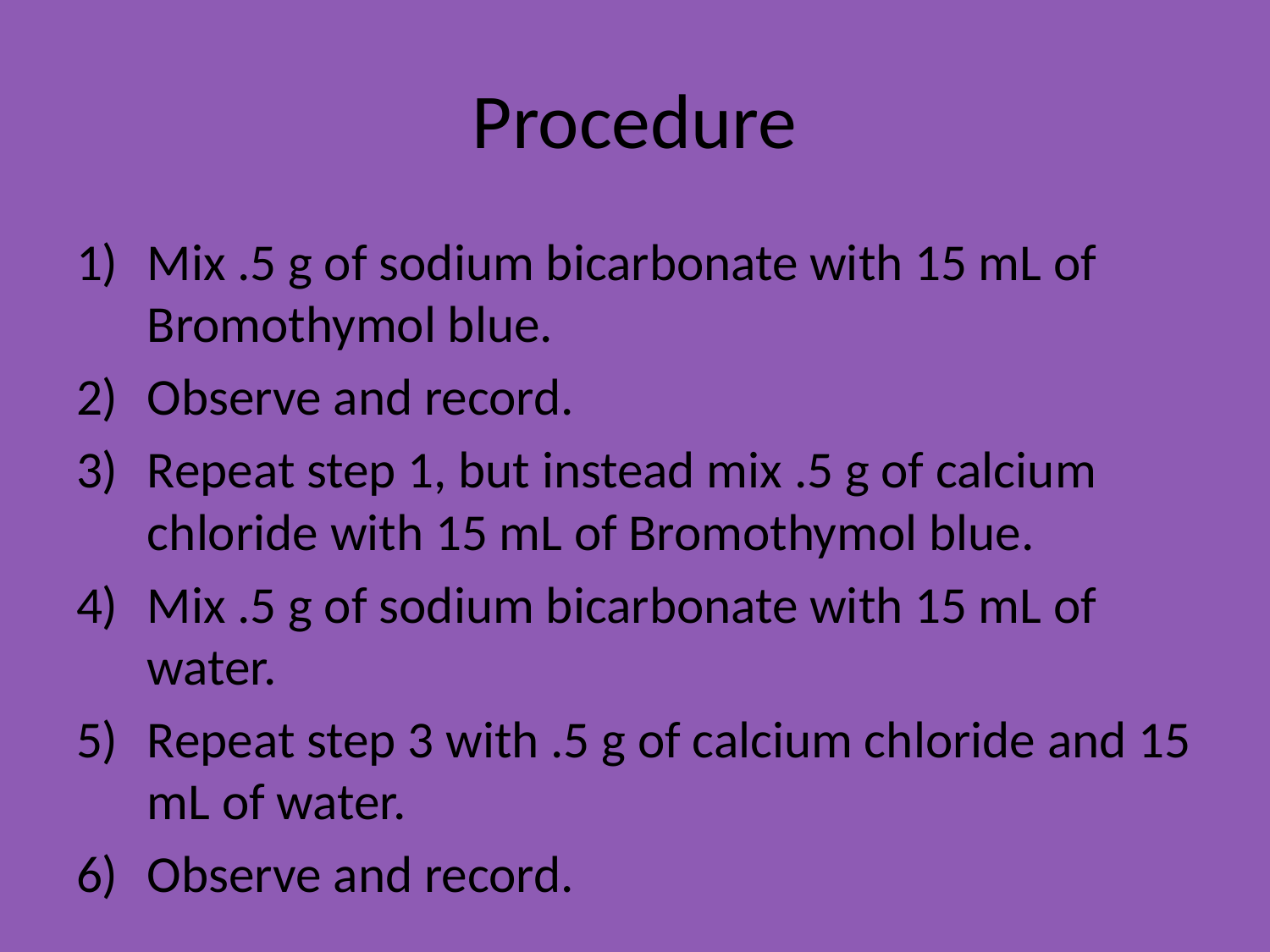

# Procedure
Mix .5 g of sodium bicarbonate with 15 mL of Bromothymol blue.
Observe and record.
Repeat step 1, but instead mix .5 g of calcium chloride with 15 mL of Bromothymol blue.
Mix .5 g of sodium bicarbonate with 15 mL of water.
Repeat step 3 with .5 g of calcium chloride and 15 mL of water.
Observe and record.